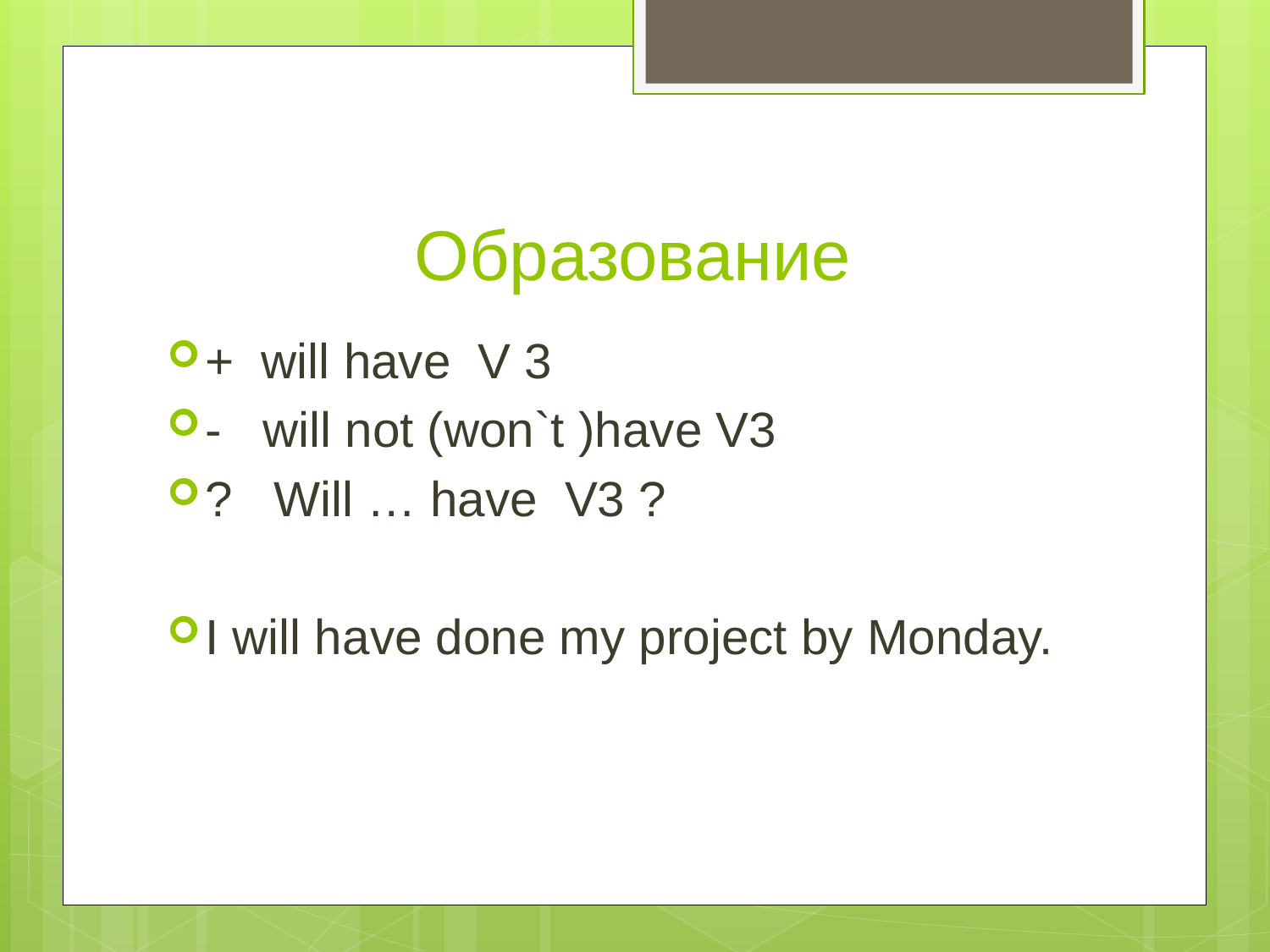

# Образование
+  will have  V 3
-   will not (won`t )have V3
?   Will … have  V3 ?

I will have done my project by Monday.